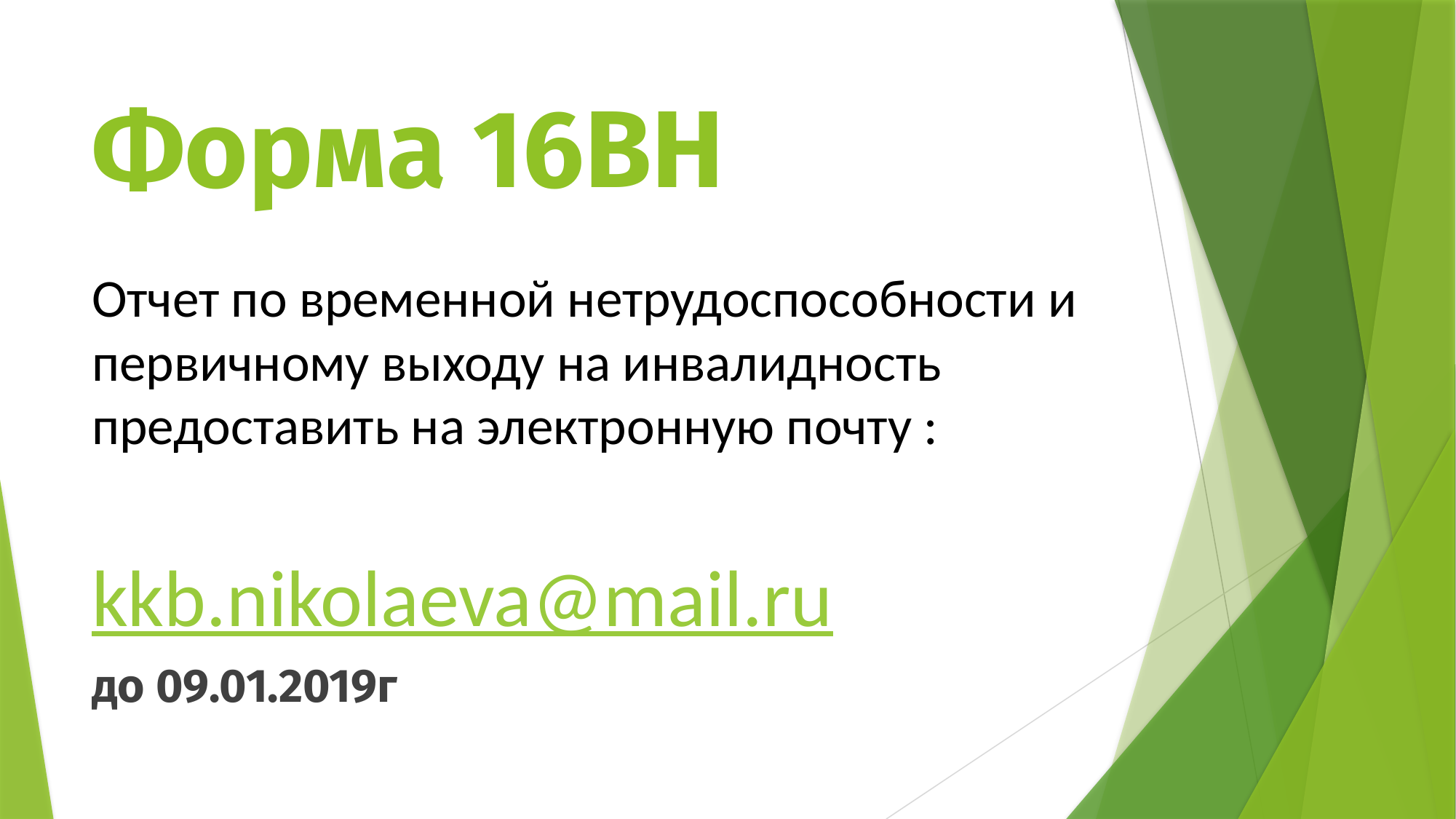

# Форма 16ВН
Отчет по временной нетрудоспособности и первичному выходу на инвалидность предоставить на электронную почту :

kkb.nikolaeva@mail.ru
до 09.01.2019г